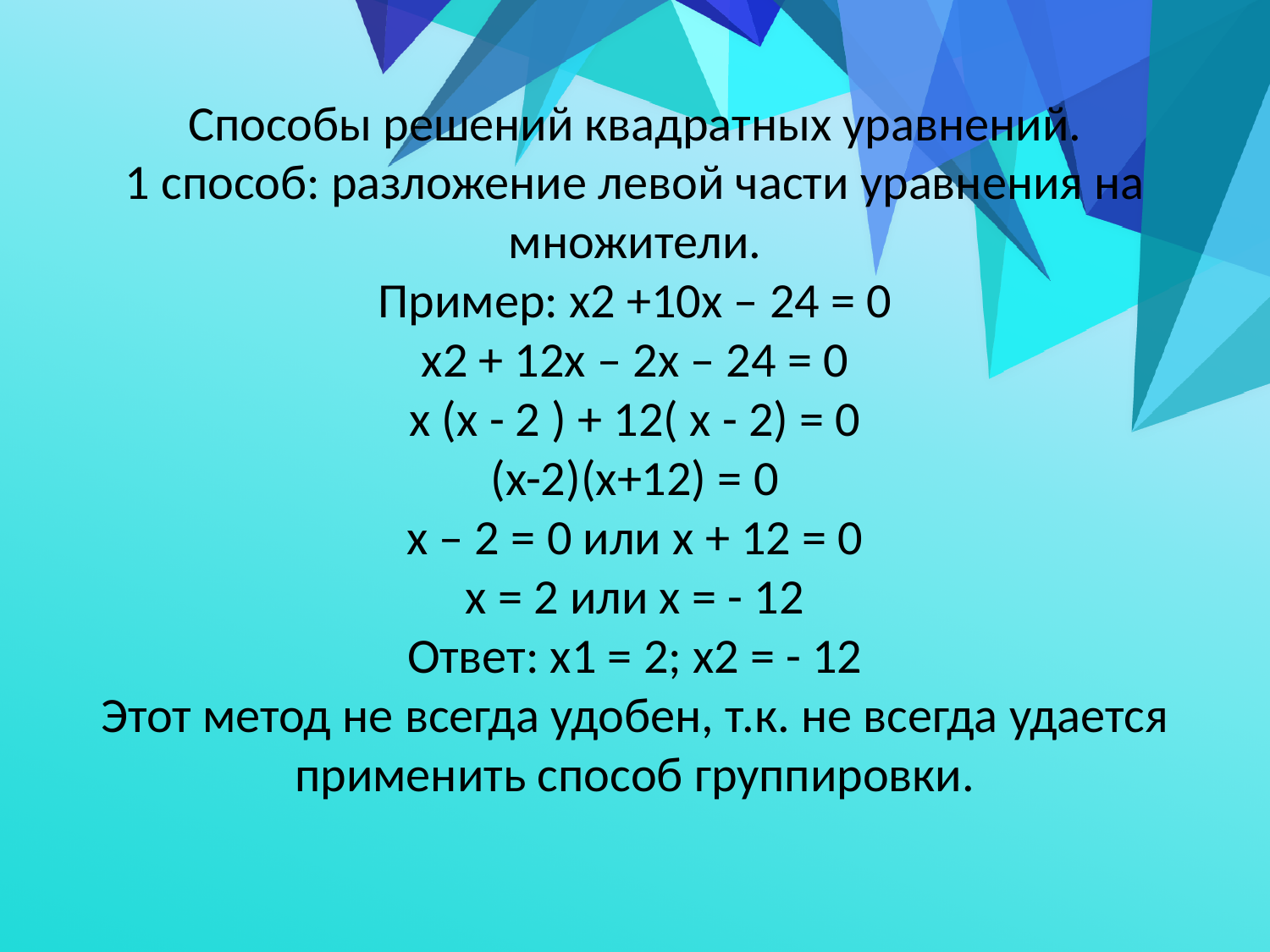

# Способы решений квадратных уравнений. 1 способ: разложение левой части уравнения на множители. Пример: x2 +10x – 24 = 0 x2 + 12x – 2x – 24 = 0 x (x - 2 ) + 12( x - 2) = 0 (x-2)(x+12) = 0 x – 2 = 0 или x + 12 = 0 x = 2 или x = - 12 Ответ: х1 = 2; х2 = - 12 Этот метод не всегда удобен, т.к. не всегда удается применить способ группировки.